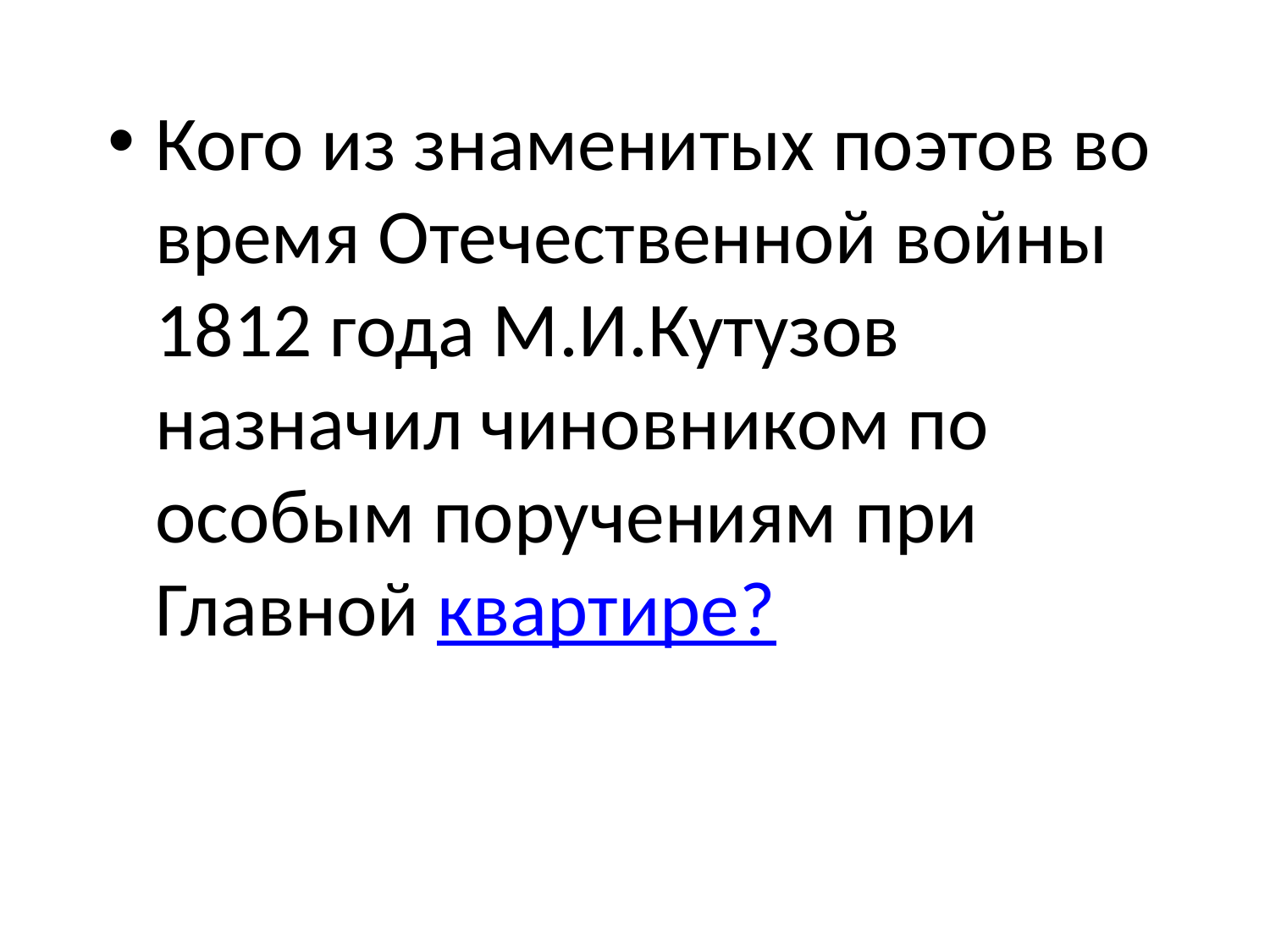

Кого из знаменитых поэтов во время Отечественной войны 1812 года М.И.Кутузов назначил чиновником по особым поручениям при Главной квартире?